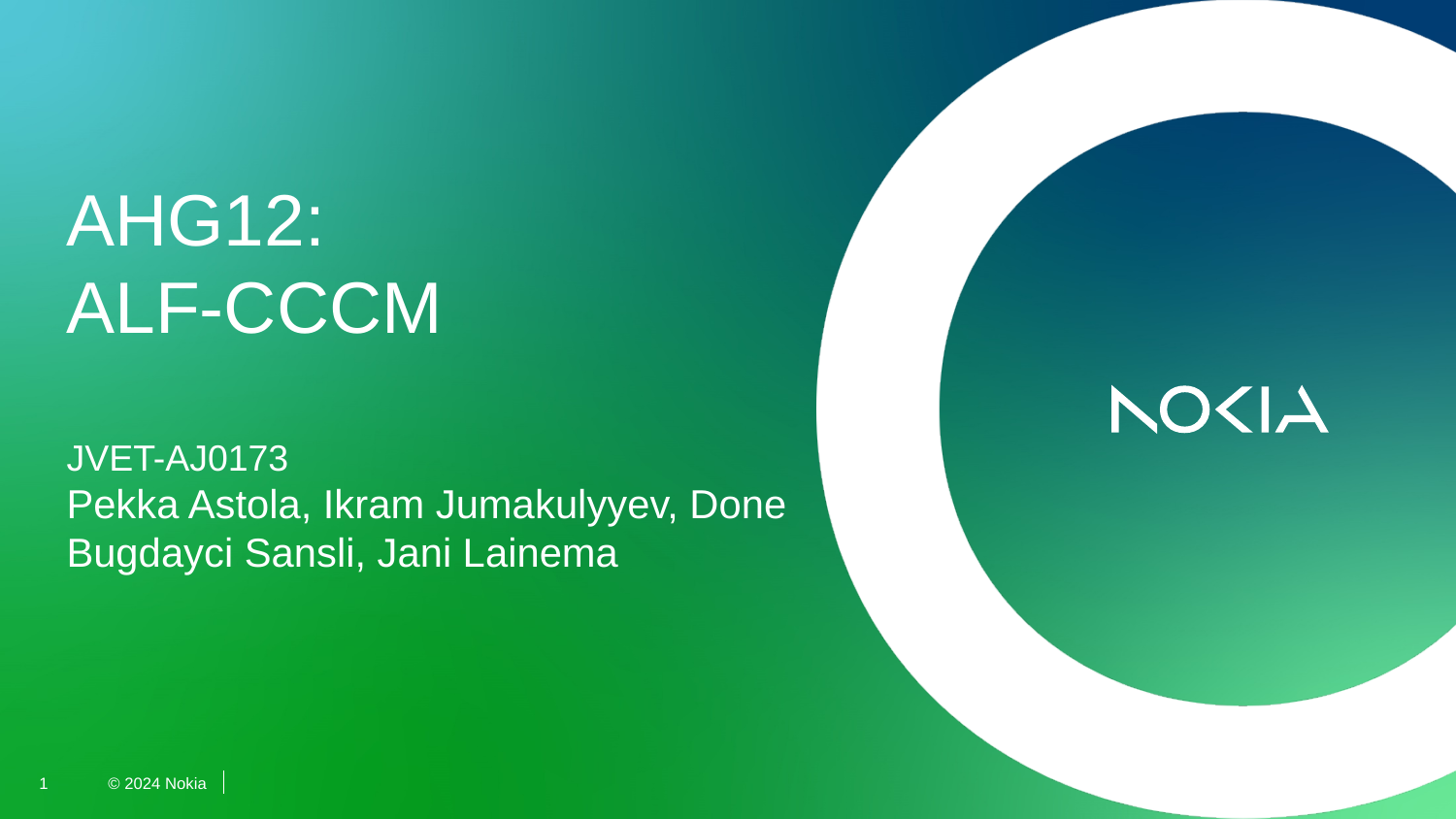

# AHG12: ALF-CCCM JVET-AJ0173 Pekka Astola, Ikram Jumakulyyev, Done Bugdayci Sansli, Jani Lainema